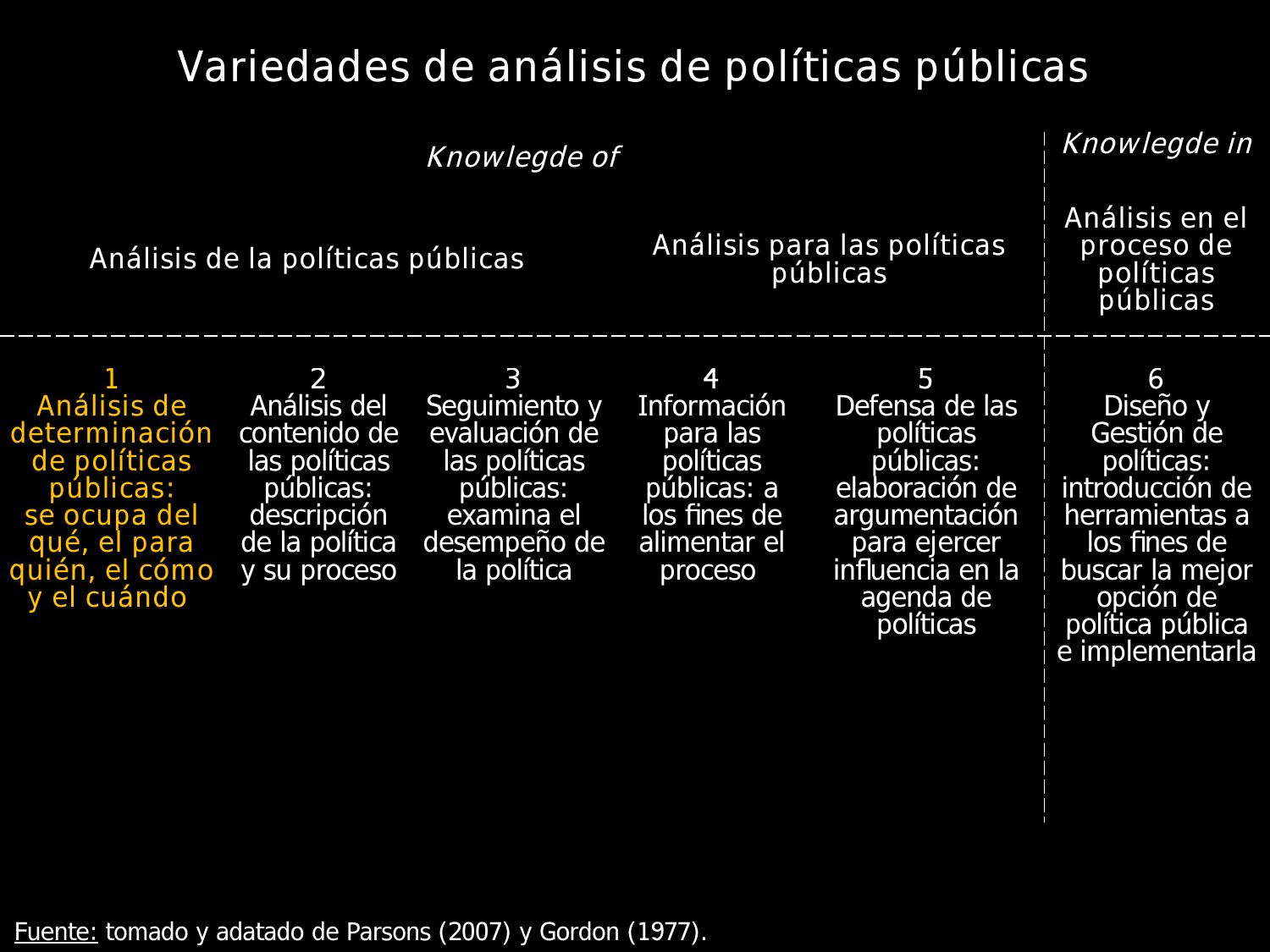

| Variedades de análisis de políticas públicas |  |  |  |  |  |
| --- | --- | --- | --- | --- | --- |
| Knowlegde of |  |  |  |  | Knowlegde in |
| Análisis de la políticas públicas |  |  | Análisis para las políticas públicas |  | Análisis en el proceso de políticas públicas |
|  |  |  |  |  |  |
| 1 Análisis de determinación de políticas públicas: se ocupa del qué, el para quién, el cómo y el cuándo | 2 Análisis del contenido de las políticas públicas: descripción de la política y su proceso | 3 Seguimiento y evaluación de las políticas públicas: examina el desempeño de la política | 4 Información para las políticas públicas: a los fines de alimentar el proceso | 5 Defensa de las políticas públicas: elaboración de argumentación para ejercer influencia en la agenda de políticas | 6 Diseño y Gestión de políticas: introducción de herramientas a los fines de buscar la mejor opción de política pública e implementarla |
Fuente: tomado y adatado de Parsons (2007) y Gordon (1977).